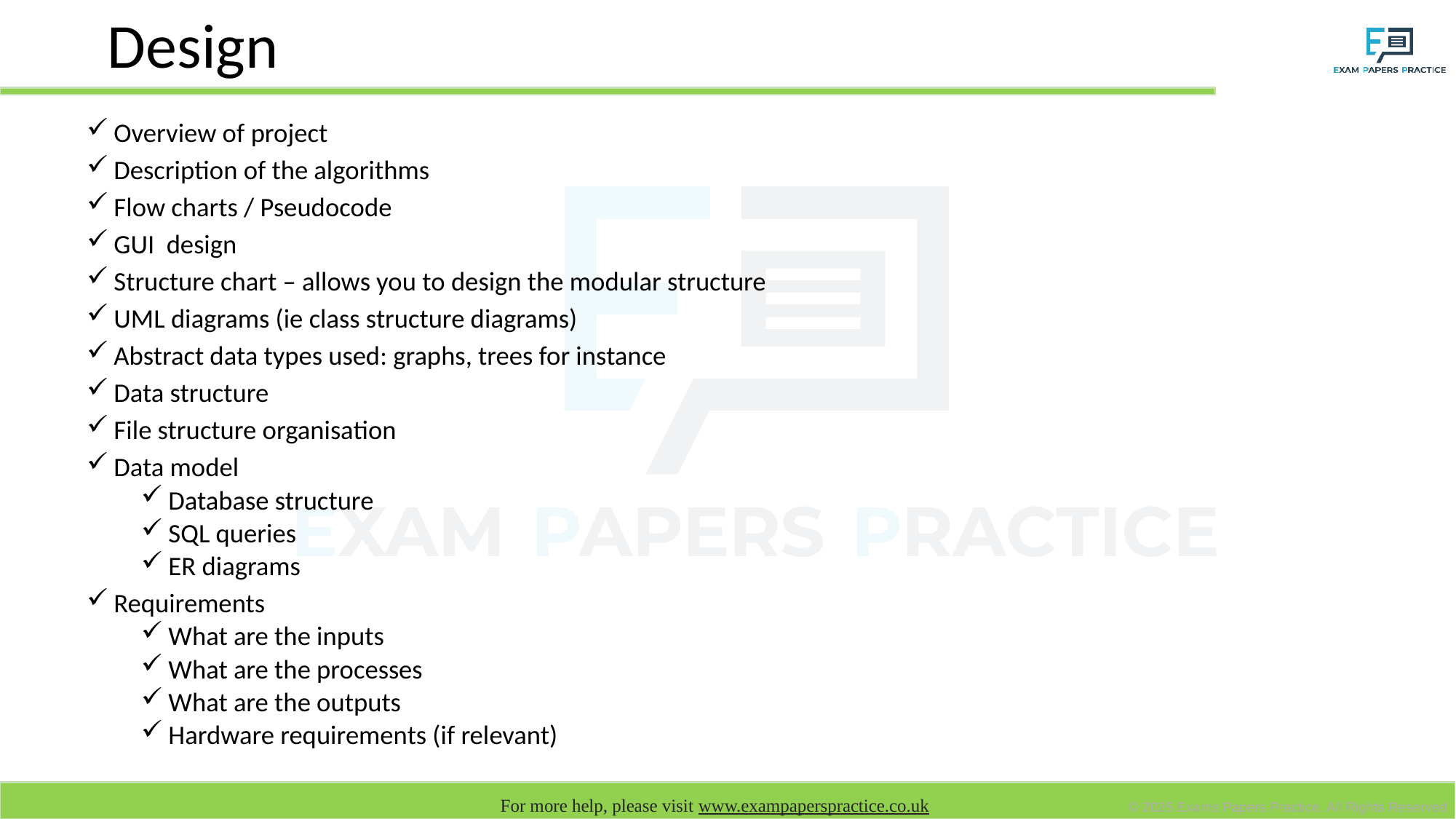

# Design
Overview of project
Description of the algorithms
Flow charts / Pseudocode
GUI  design
Structure chart – allows you to design the modular structure
UML diagrams (ie class structure diagrams)
Abstract data types used: graphs, trees for instance
Data structure
File structure organisation
Data model
Database structure
SQL queries
ER diagrams
Requirements
What are the inputs
What are the processes
What are the outputs
Hardware requirements (if relevant)